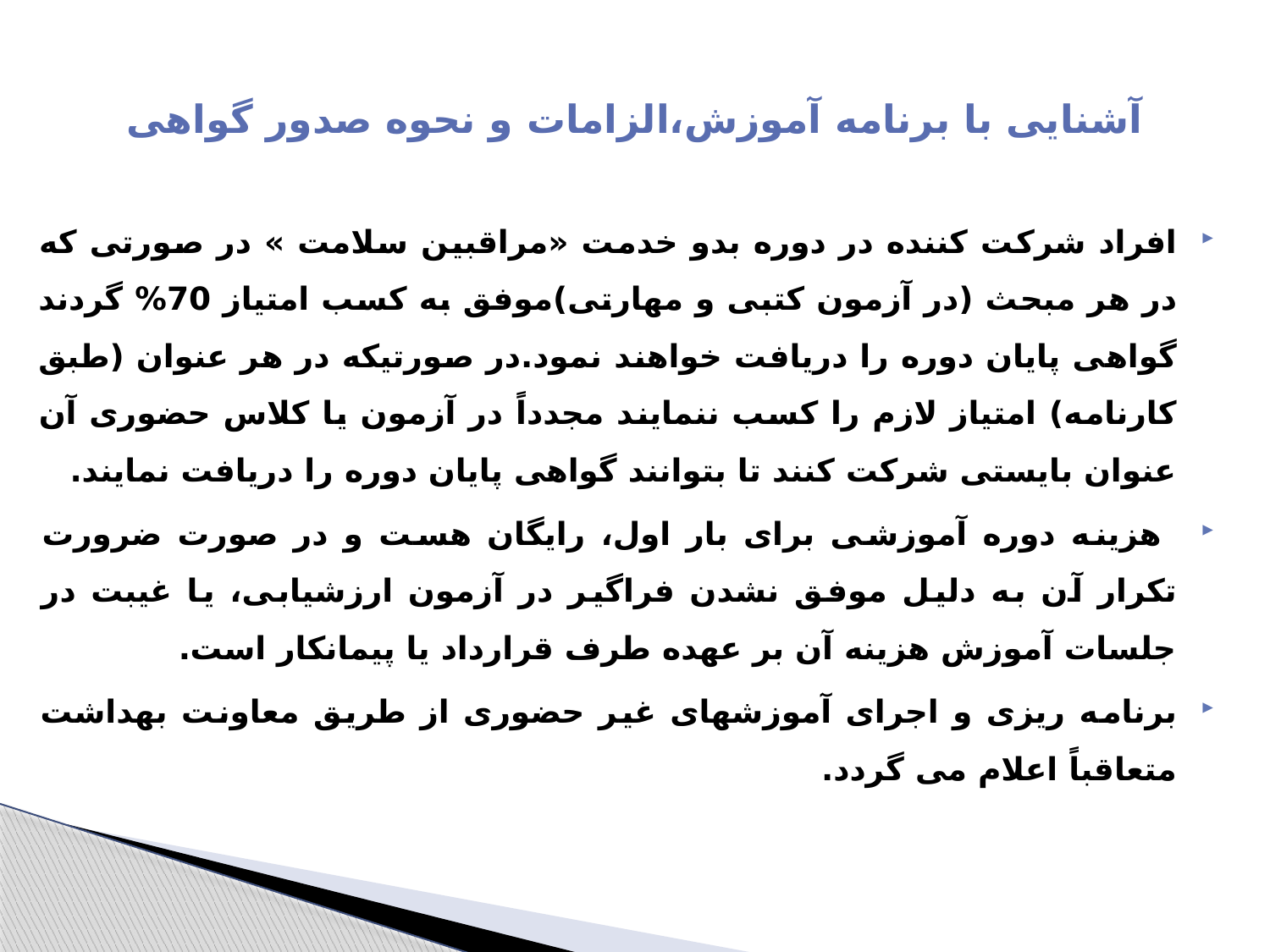

# آشنایی با برنامه آموزش،الزامات و نحوه صدور گواهی
افراد شرکت کننده در دوره بدو خدمت «مراقبین سلامت » در صورتی که در هر مبحث (در آزمون کتبی و مهارتی)موفق به کسب امتیاز 70% گردند گواهی پایان دوره را دریافت خواهند نمود.در صورتیکه در هر عنوان (طبق کارنامه) امتیاز لازم را کسب ننمایند مجدداً در آزمون یا کلاس حضوری آن عنوان بایستی شرکت کنند تا بتوانند گواهی پایان دوره را دریافت نمایند.
 هزینه دوره آموزشی برای بار اول، رایگان هست و در صورت ضرورت تکرار آن به دلیل موفق نشدن فراگیر در آزمون ارزشیابی، یا غیبت در جلسات آموزش هزینه آن بر عهده طرف قرارداد یا پیمانکار است.
برنامه ریزی و اجرای آموزشهای غیر حضوری از طریق معاونت بهداشت متعاقباً اعلام می گردد.